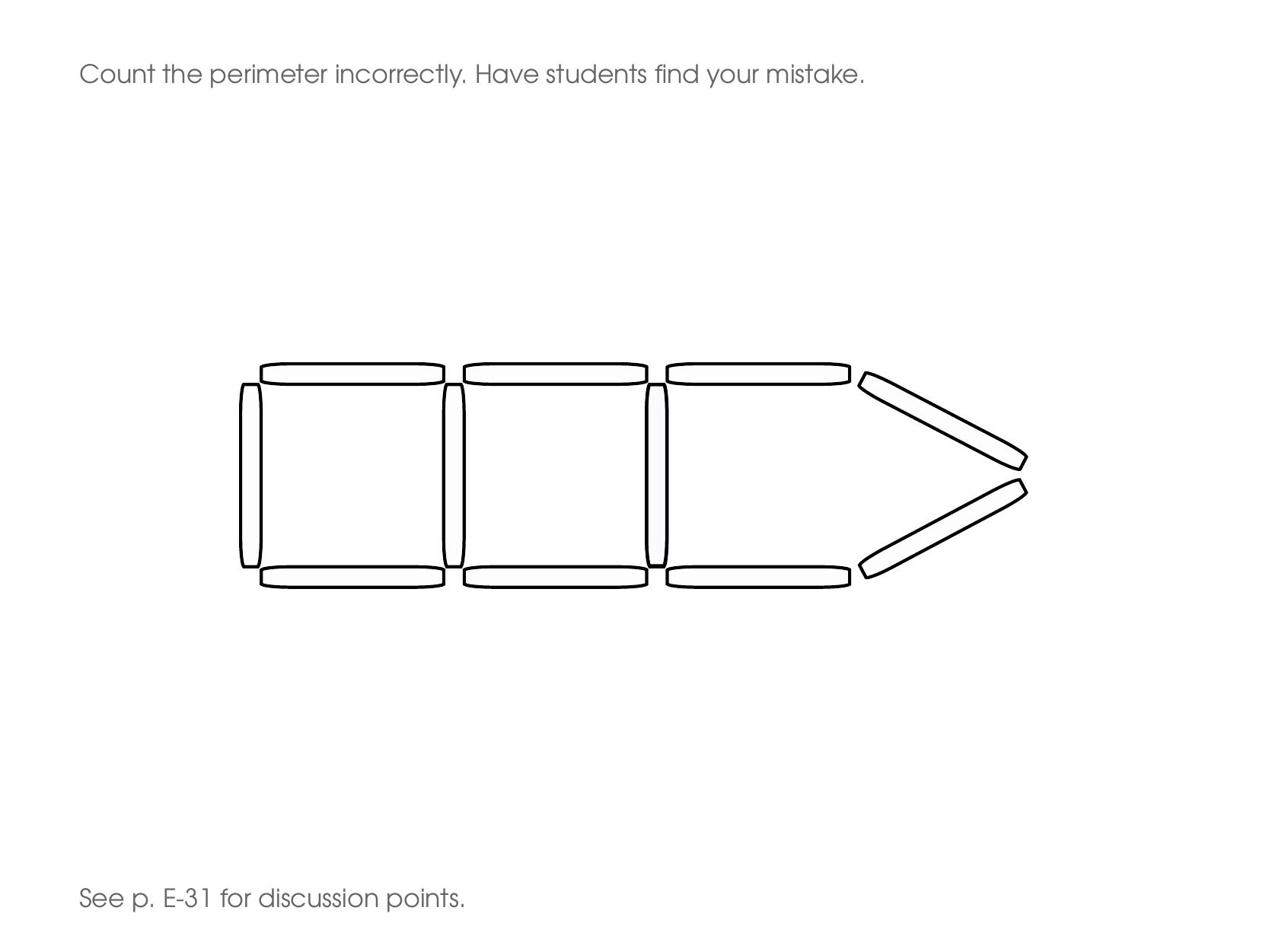

Count the perimeter incorrectly. Have students find your mistake.

See p. E-31 for discussion points.